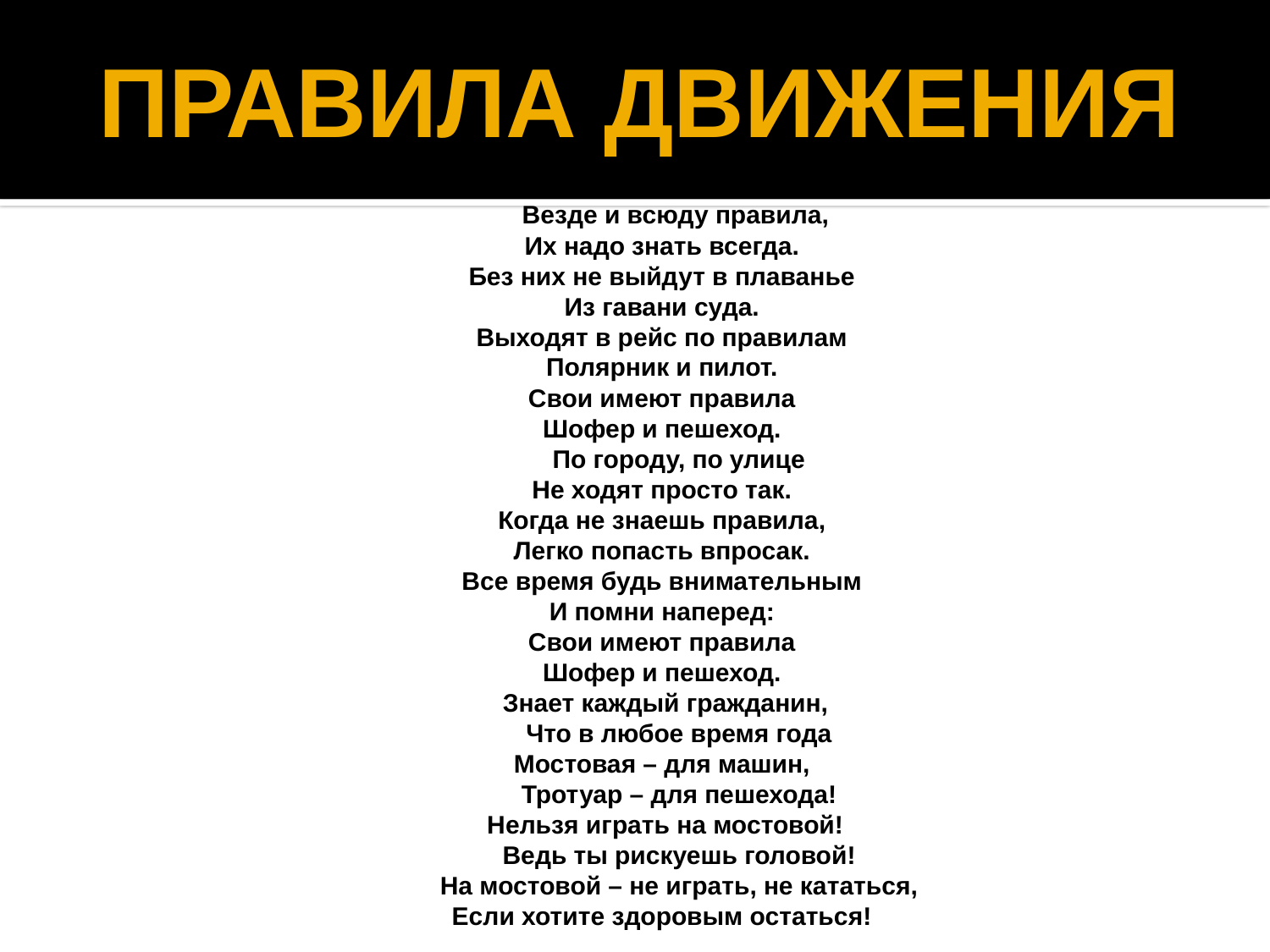

# ПРАВИЛА ДВИЖЕНИЯ
         Везде и всюду правила,
Их надо знать всегда.
Без них не выйдут в плаванье
Из гавани суда.
Выходят в рейс по правилам
Полярник и пилот.
Свои имеют правила
Шофер и пешеход.
          По городу, по улице
Не ходят просто так.
Когда не знаешь правила,
Легко попасть впросак.
Все время будь внимательным
И помни наперед:
Свои имеют правила
Шофер и пешеход.
 Знает каждый гражданин,
          Что в любое время года
Мостовая – для машин,
          Тротуар – для пешехода!
 Нельзя играть на мостовой!
          Ведь ты рискуешь головой!
          На мостовой – не играть, не кататься,
Если хотите здоровым остаться!